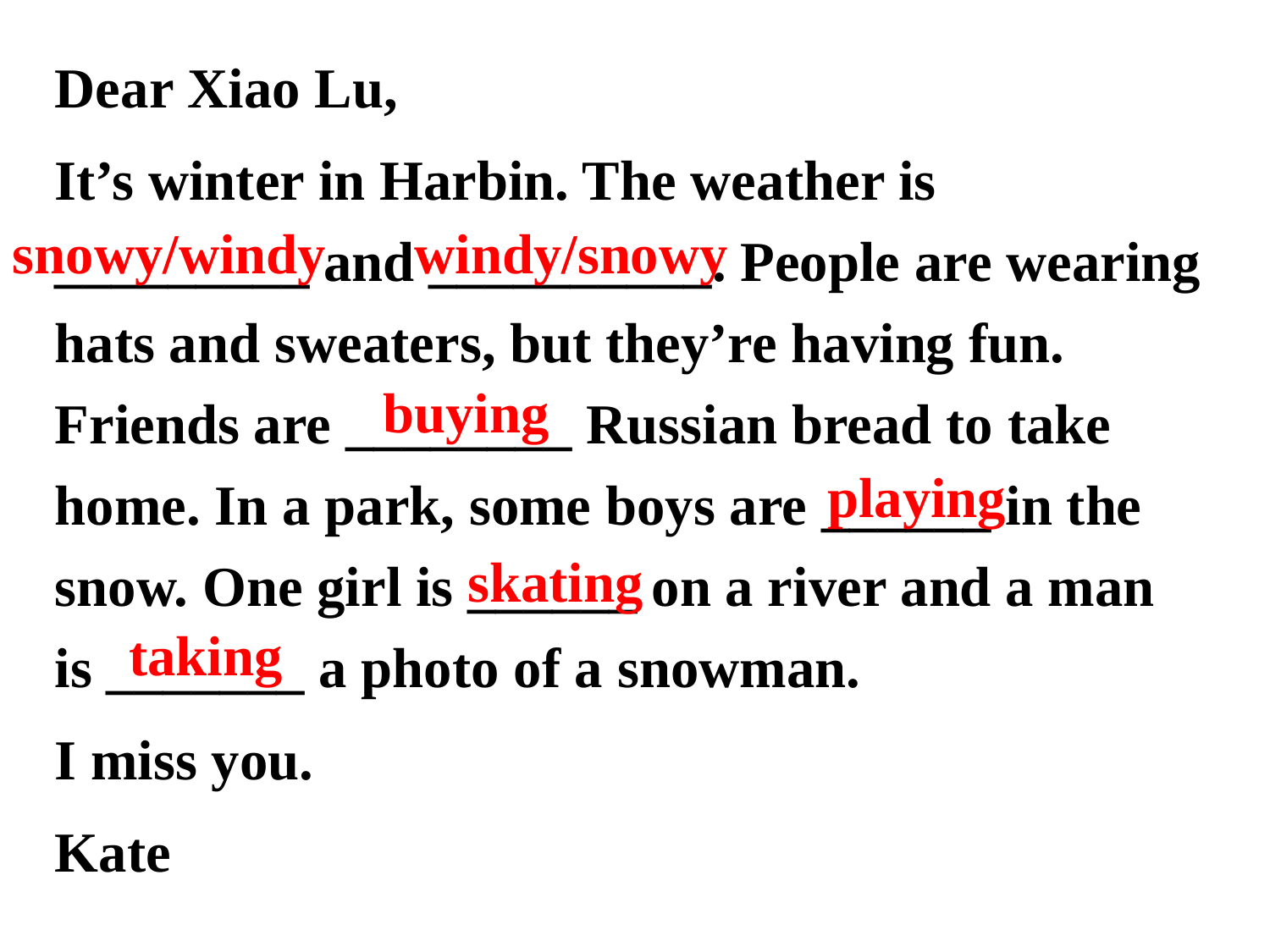

Dear Xiao Lu,
It’s winter in Harbin. The weather is _________ and __________. People are wearing hats and sweaters, but they’re having fun. Friends are ________ Russian bread to take home. In a park, some boys are ______ in the snow. One girl is ______ on a river and a man is _______ a photo of a snowman.
I miss you.
Kate
snowy/windy
windy/snowy
buying
playing
skating
taking